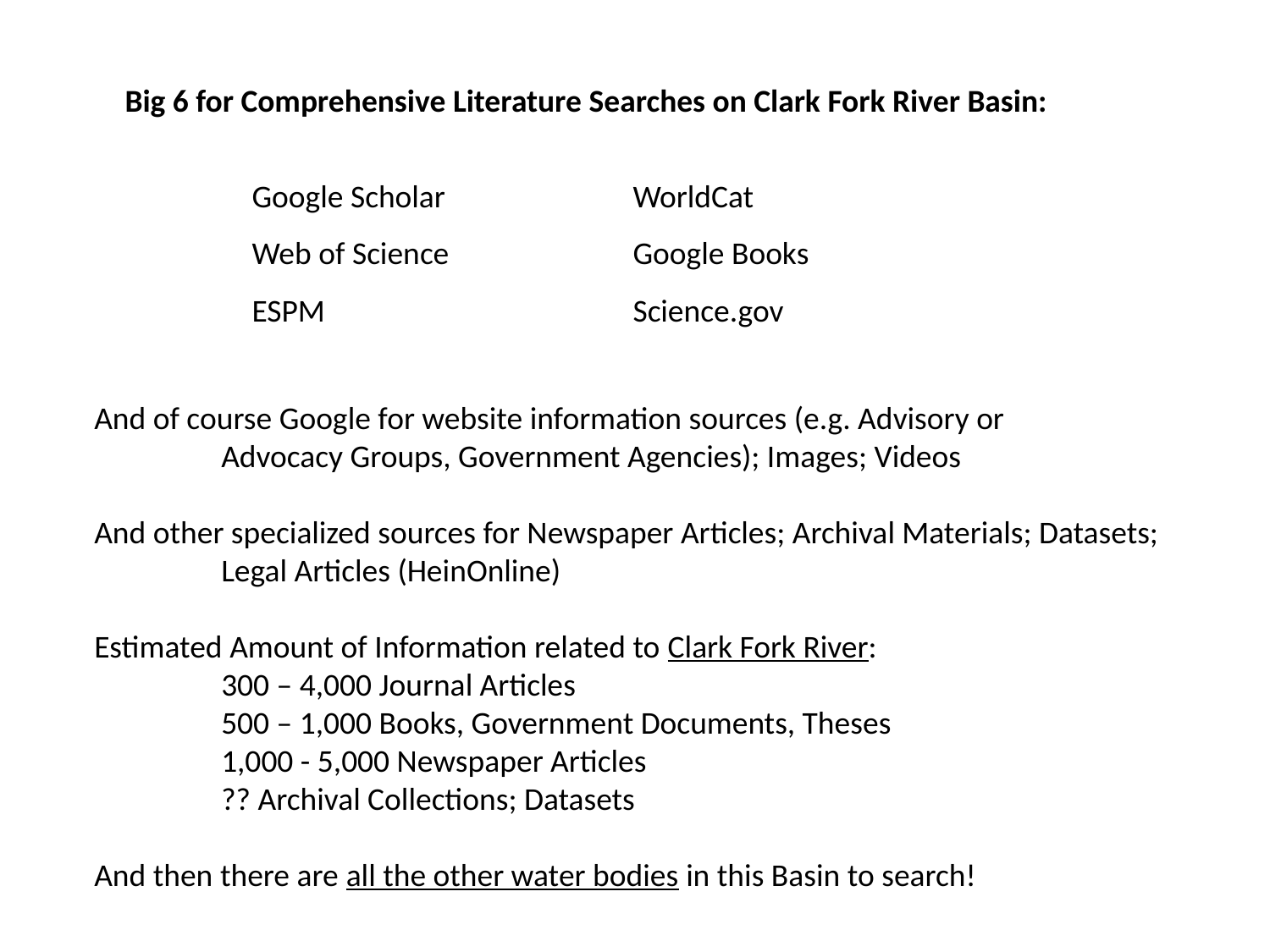

Big 6 for Comprehensive Literature Searches on Clark Fork River Basin:

	Google Scholar		WorldCat
	Web of Science		Google Books
	ESPM			Science.gov
And of course Google for website information sources (e.g. Advisory or
	Advocacy Groups, Government Agencies); Images; Videos

And other specialized sources for Newspaper Articles; Archival Materials; Datasets;
	Legal Articles (HeinOnline)

Estimated Amount of Information related to Clark Fork River:
	300 – 4,000 Journal Articles
	500 – 1,000 Books, Government Documents, Theses
	1,000 - 5,000 Newspaper Articles
	?? Archival Collections; Datasets

And then there are all the other water bodies in this Basin to search!